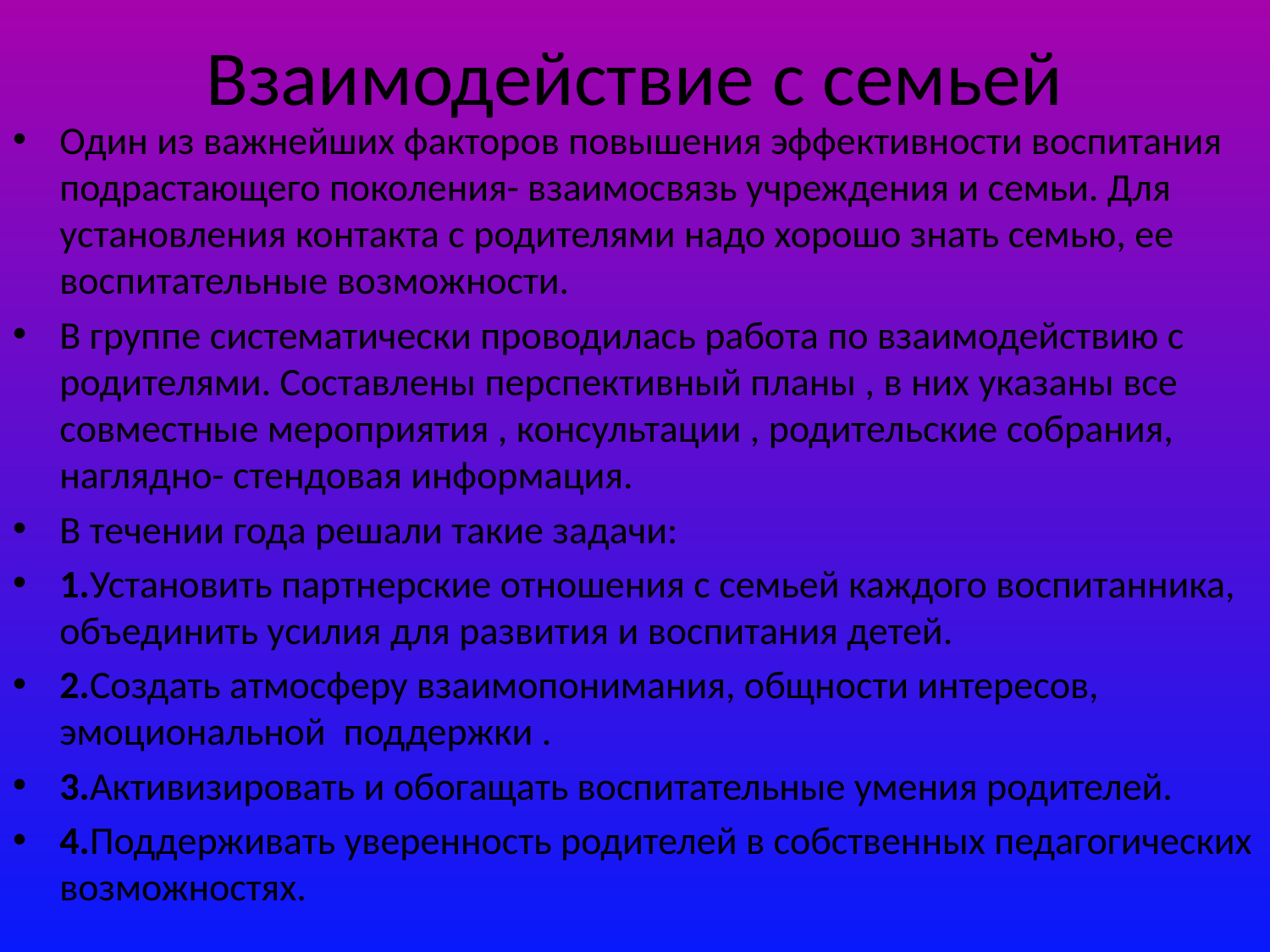

# Взаимодействие с семьей
Один из важнейших факторов повышения эффективности воспитания подрастающего поколения- взаимосвязь учреждения и семьи. Для установления контакта с родителями надо хорошо знать семью, ее воспитательные возможности.
В группе систематически проводилась работа по взаимодействию с родителями. Составлены перспективный планы , в них указаны все совместные мероприятия , консультации , родительские собрания, наглядно- стендовая информация.
В течении года решали такие задачи:
1.Установить партнерские отношения с семьей каждого воспитанника, объединить усилия для развития и воспитания детей.
2.Создать атмосферу взаимопонимания, общности интересов, эмоциональной  поддержки .
3.Активизировать и обогащать воспитательные умения родителей.
4.Поддерживать уверенность родителей в собственных педагогических возможностях.